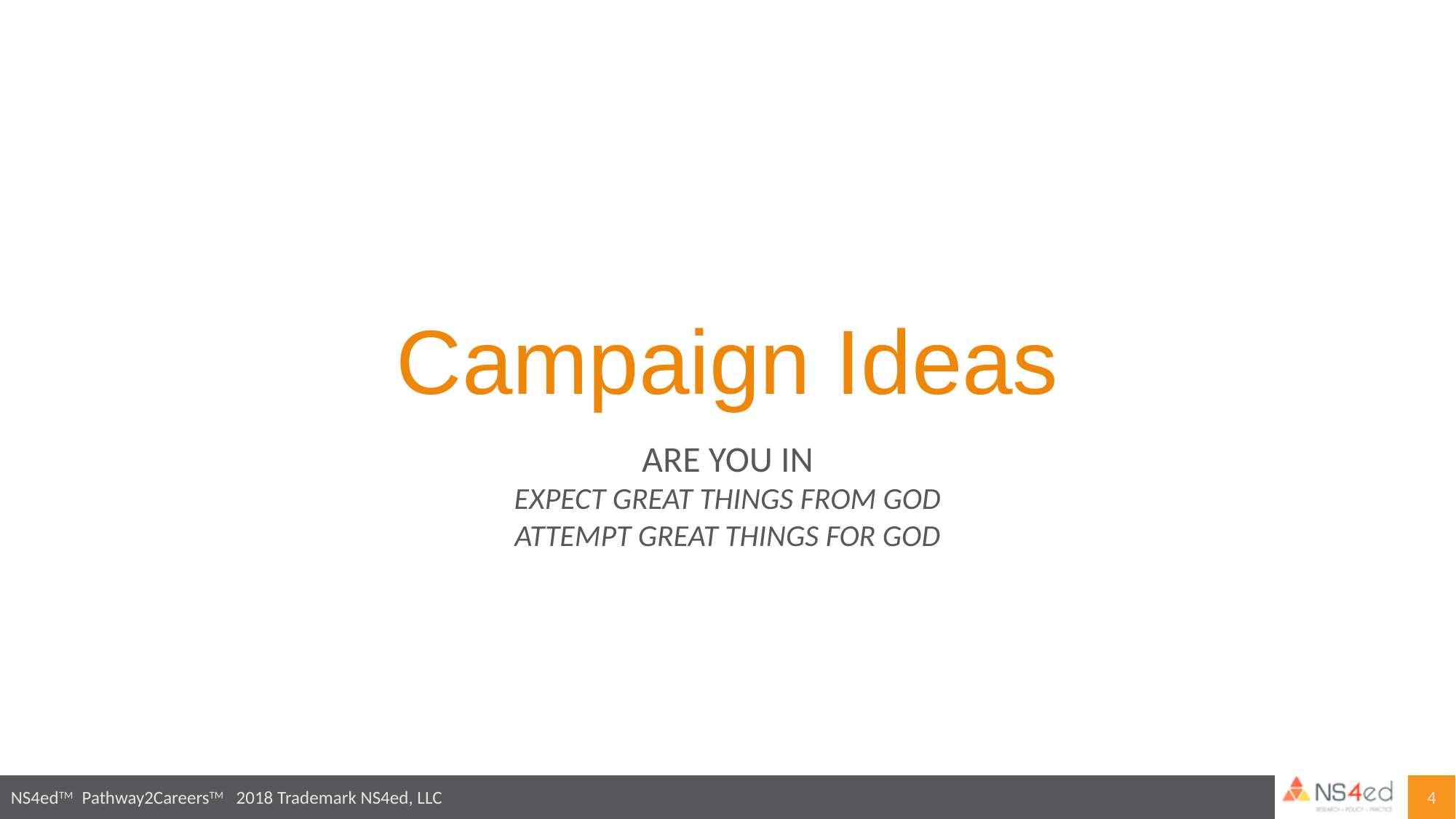

# Campaign Ideas
ARE YOU IN
EXPECT GREAT THINGS FROM GOD
ATTEMPT GREAT THINGS FOR GOD